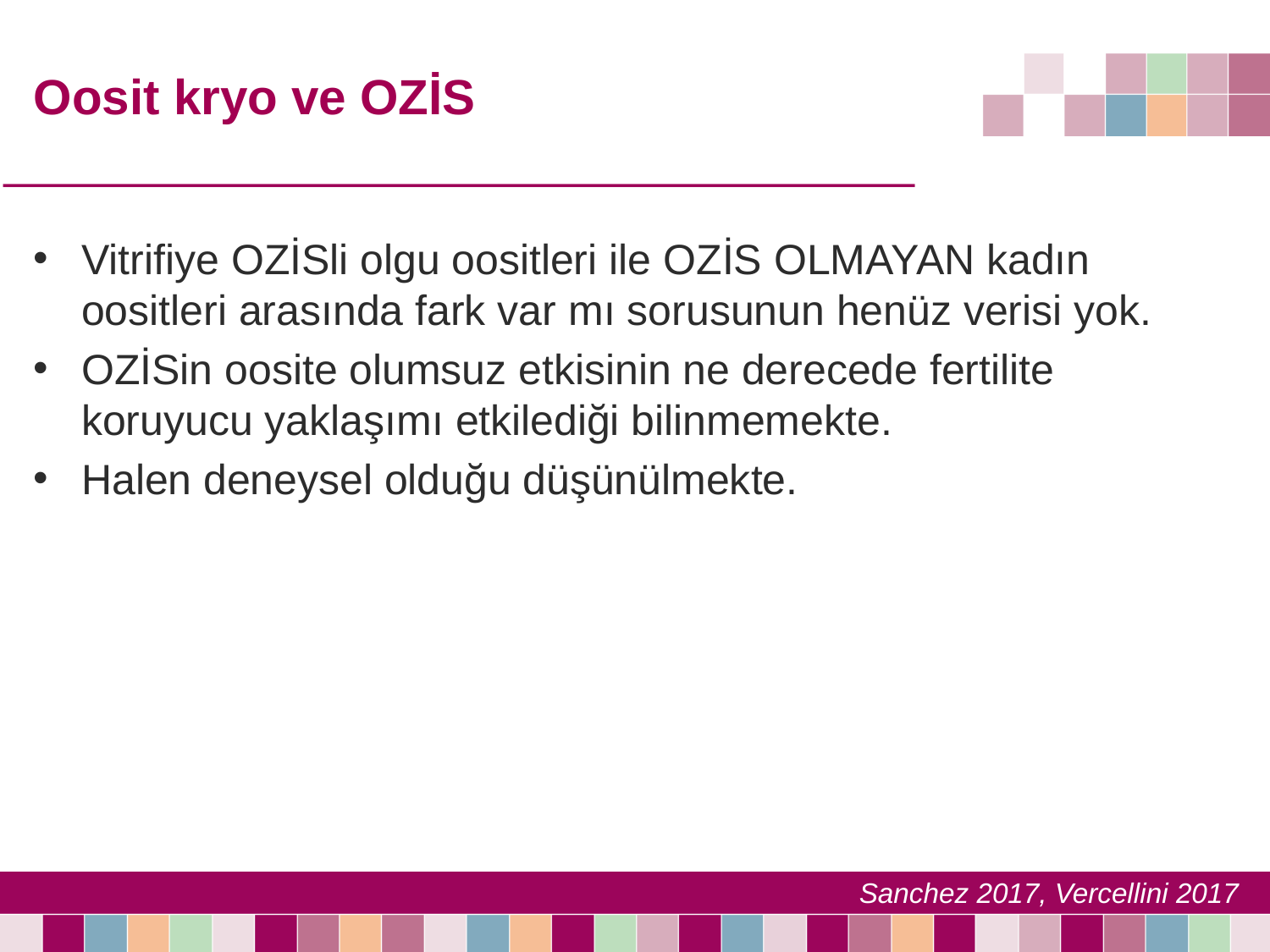

# Oosit kryo ve OZİS
Vitrifiye OZİSli olgu oositleri ile OZİS OLMAYAN kadın  oositleri arasında fark var mı sorusunun henüz verisi yok.
OZİSin oosite olumsuz etkisinin ne derecede fertilite koruyucu yaklaşımı etkilediği bilinmemekte.
Halen deneysel olduğu düşünülmekte.
Sanchez 2017, Vercellini 2017